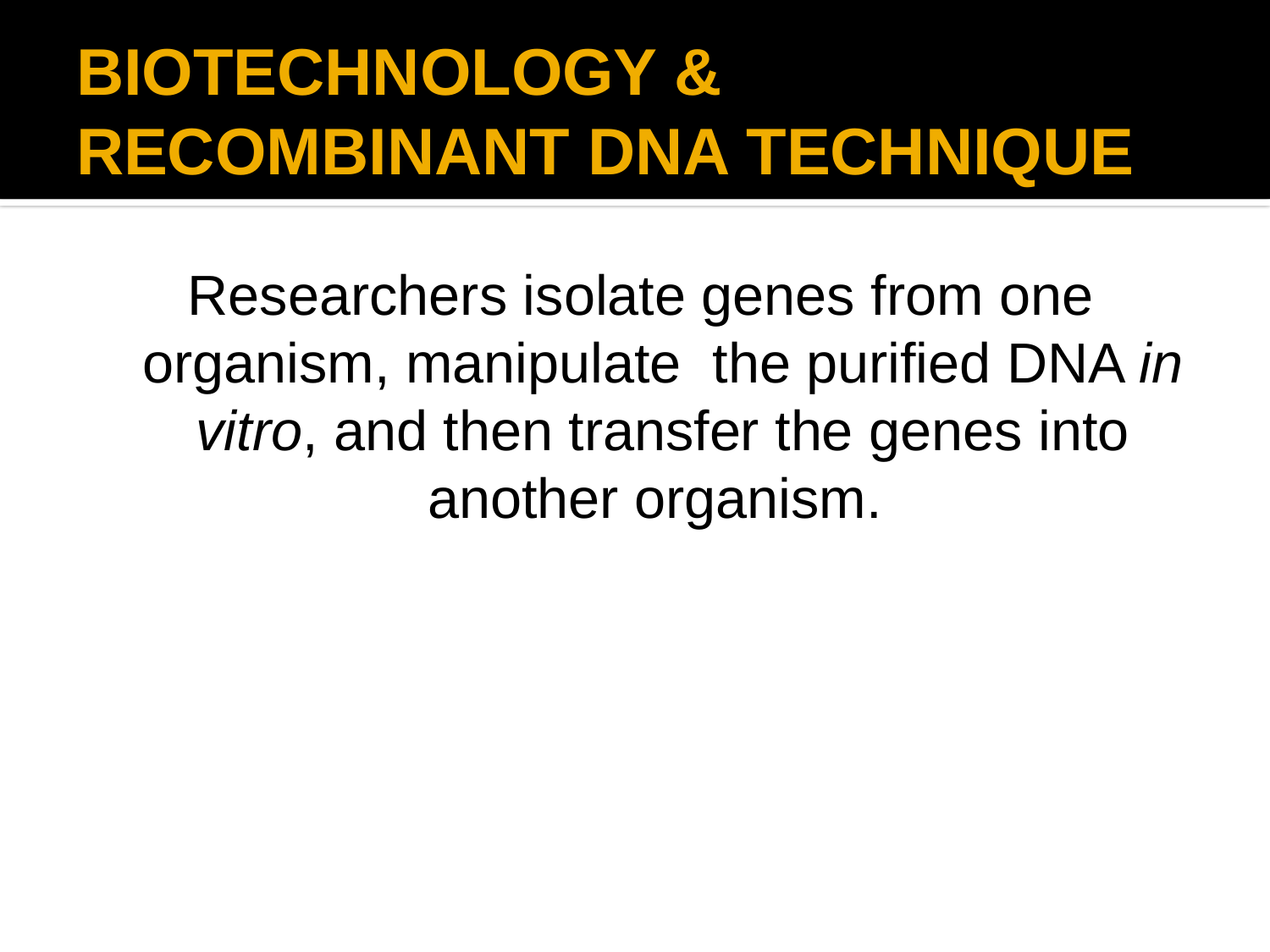

# BIOTECHNOLOGY & RECOMBINANT DNA TECHNIQUE
Researchers isolate genes from one organism, manipulate  the purified DNA in vitro, and then transfer the genes into another organism.